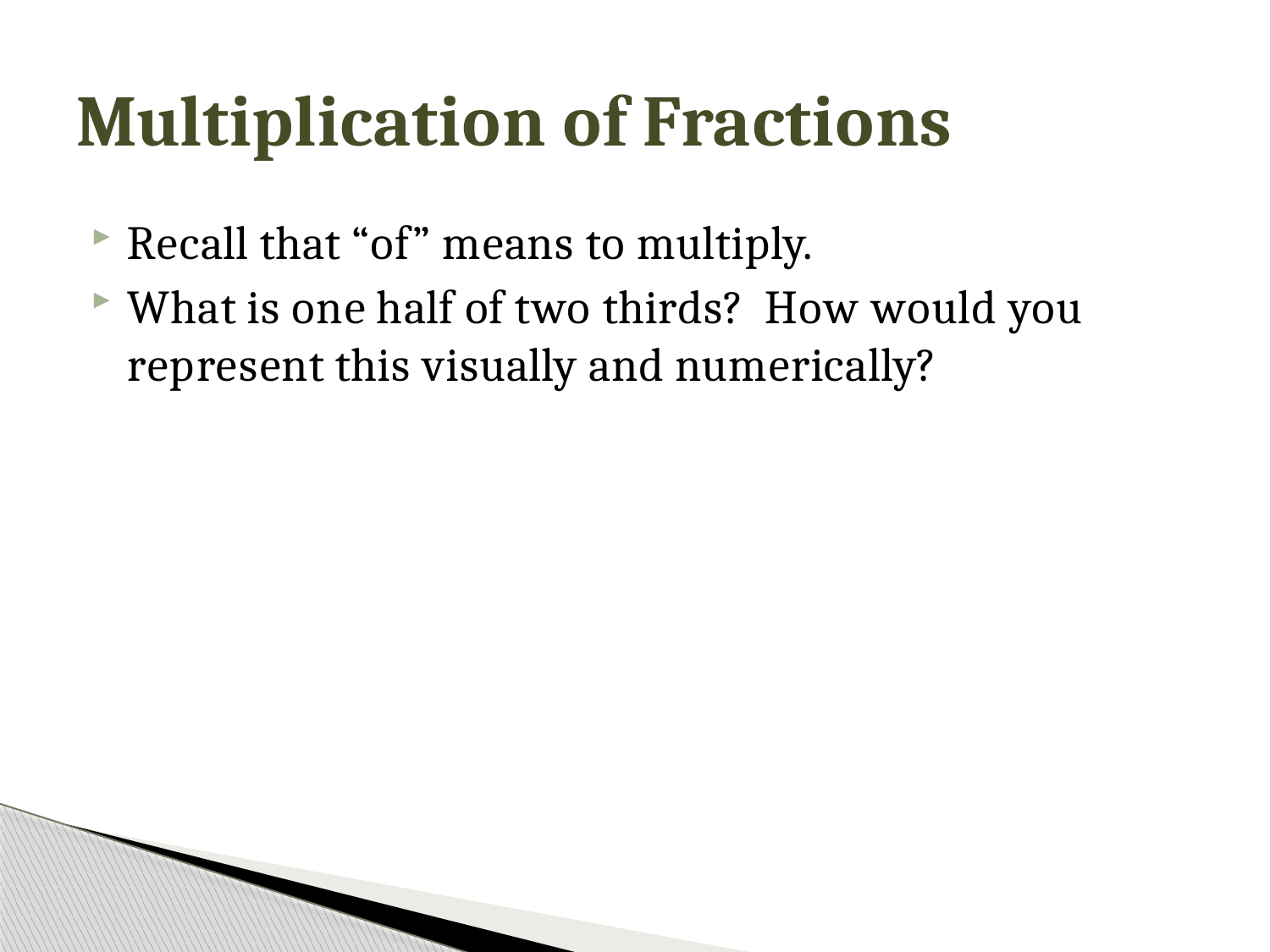

# Multiplication of Fractions
Recall that “of” means to multiply.
What is one half of two thirds?  How would you represent this visually and numerically?